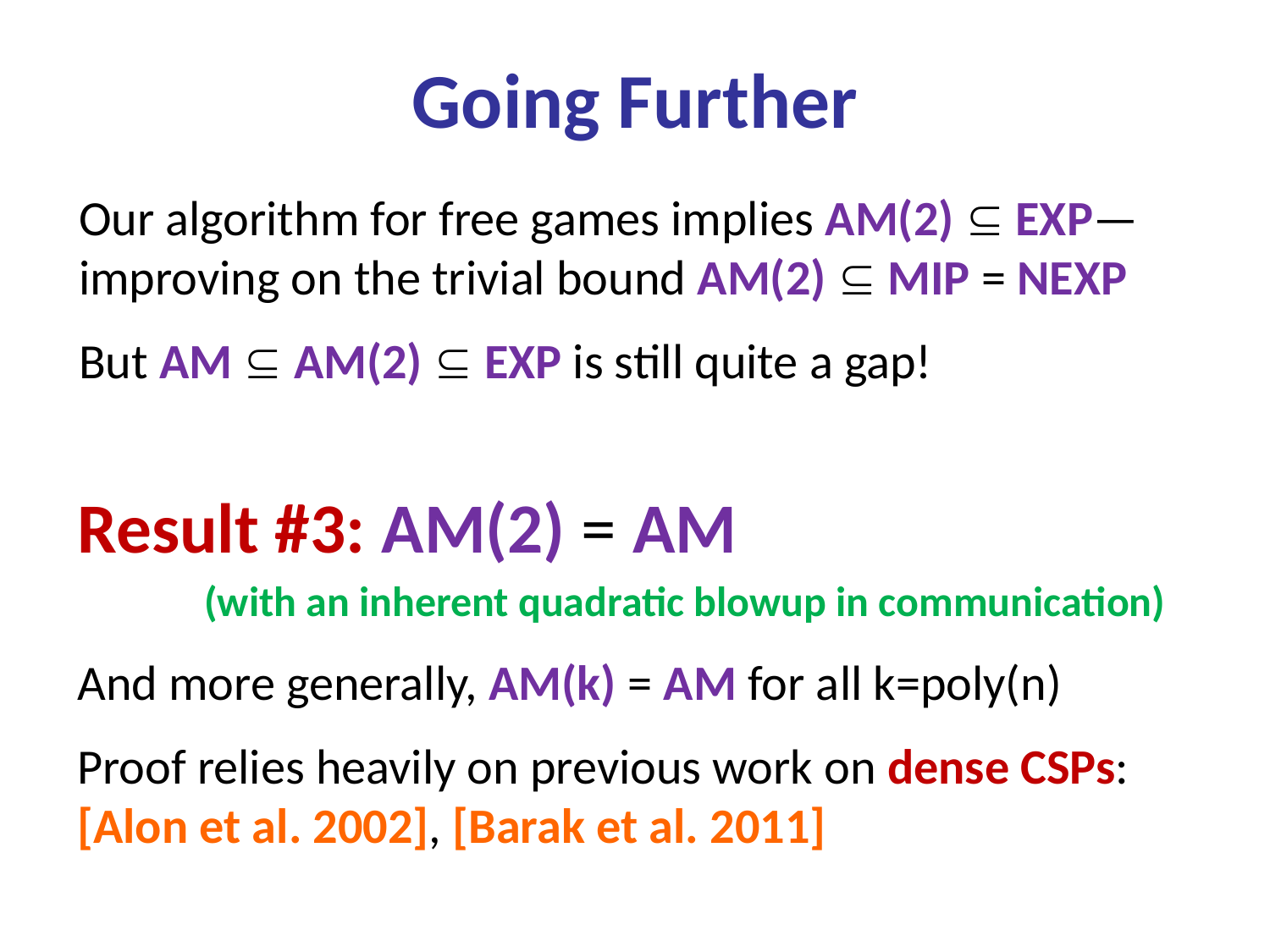

# Going Further
Our algorithm for free games implies AM(2) ⊆ EXP—improving on the trivial bound AM(2) ⊆ MIP = NEXP
But AM ⊆ AM(2) ⊆ EXP is still quite a gap!
Result #3: AM(2) = AM
	(with an inherent quadratic blowup in communication)
And more generally, AM(k) = AM for all k=poly(n)
Proof relies heavily on previous work on dense CSPs: [Alon et al. 2002], [Barak et al. 2011]